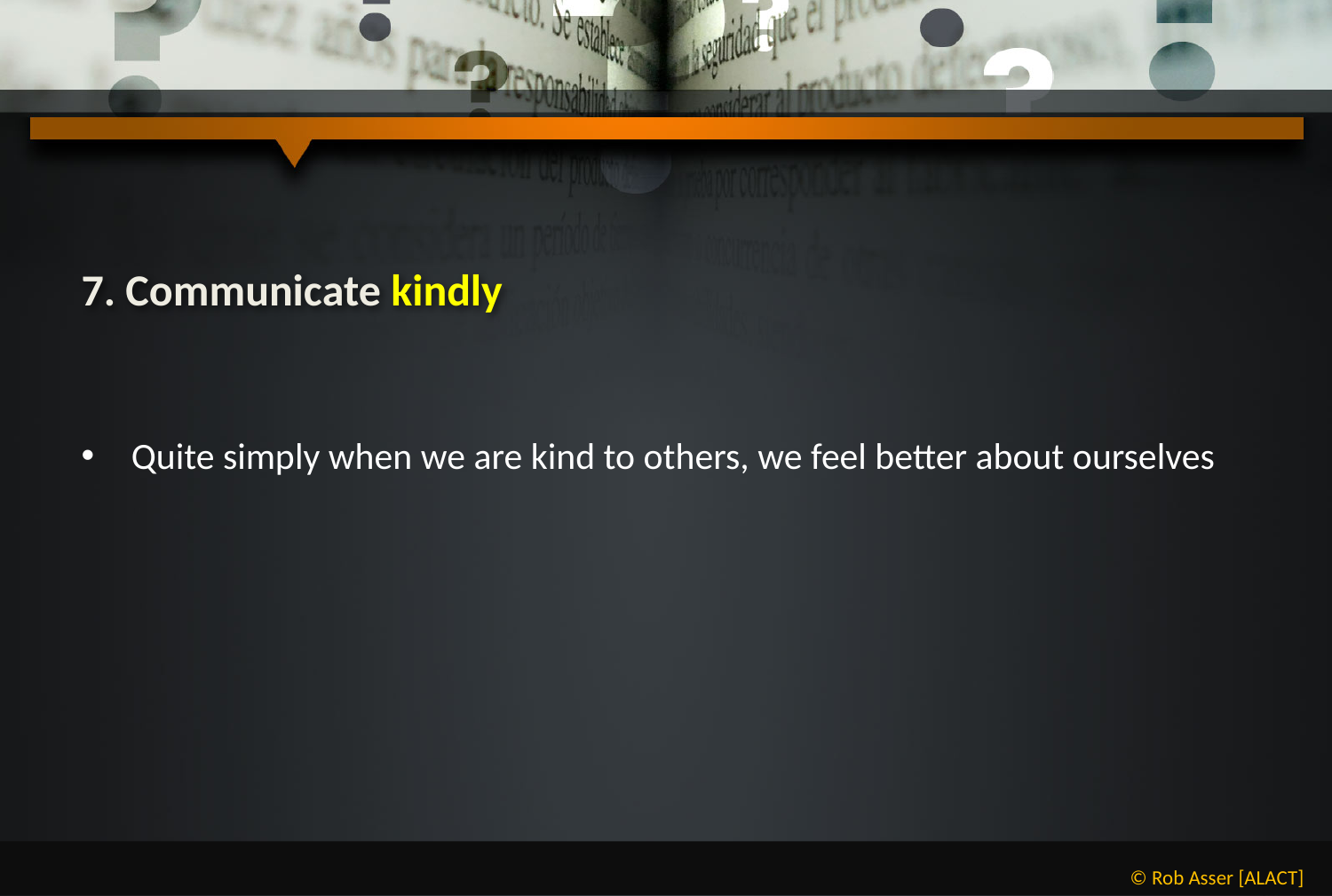

# 7. Communicate kindly

Quite simply when we are kind to others, we feel better about ourselves

© Rob Asser [ALACT]